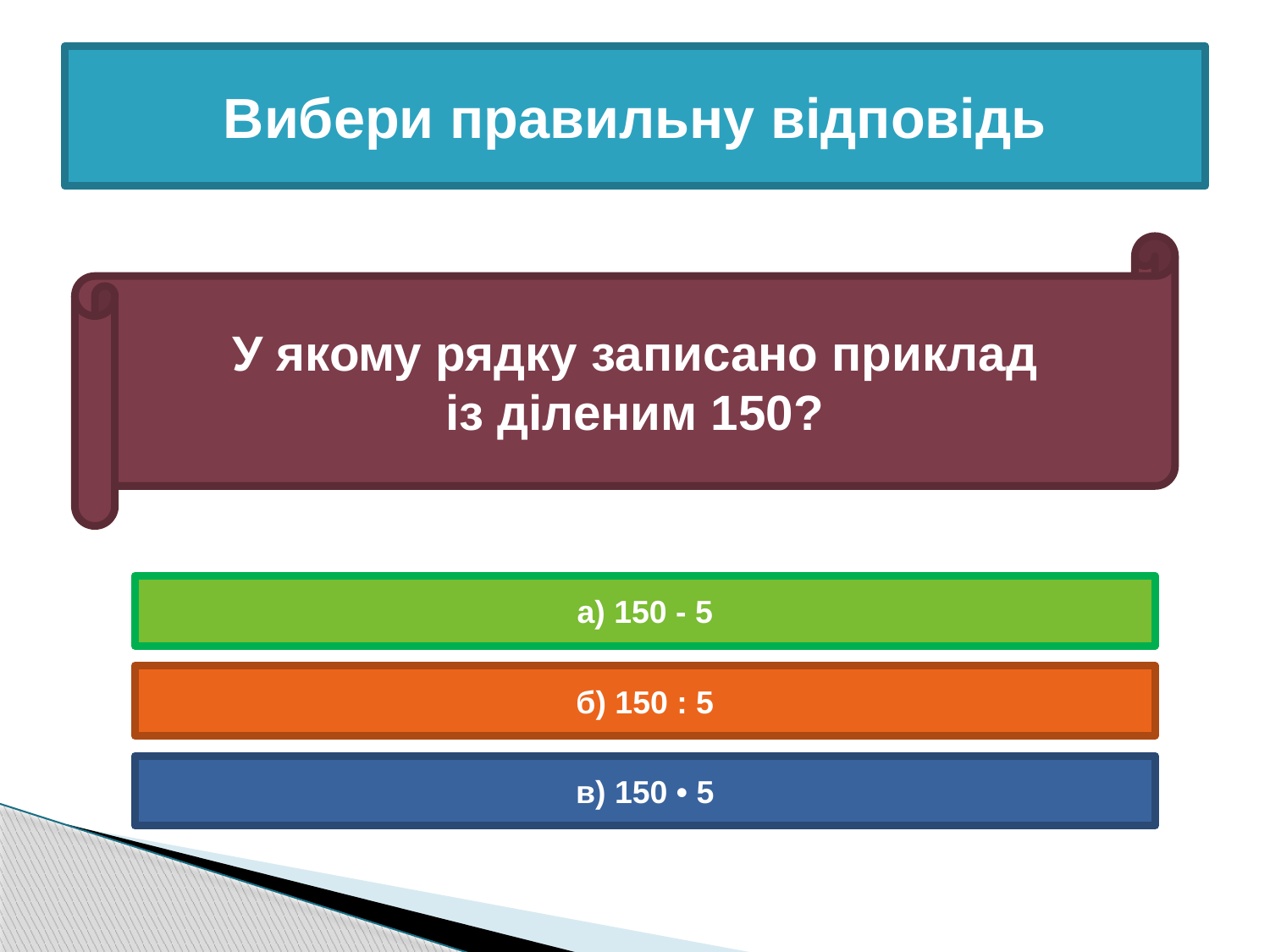

Вибери правильну відповідь
У якому рядку записано приклад
із діленим 150?
а) 150 - 5
б) 150 : 5
в) 150 • 5